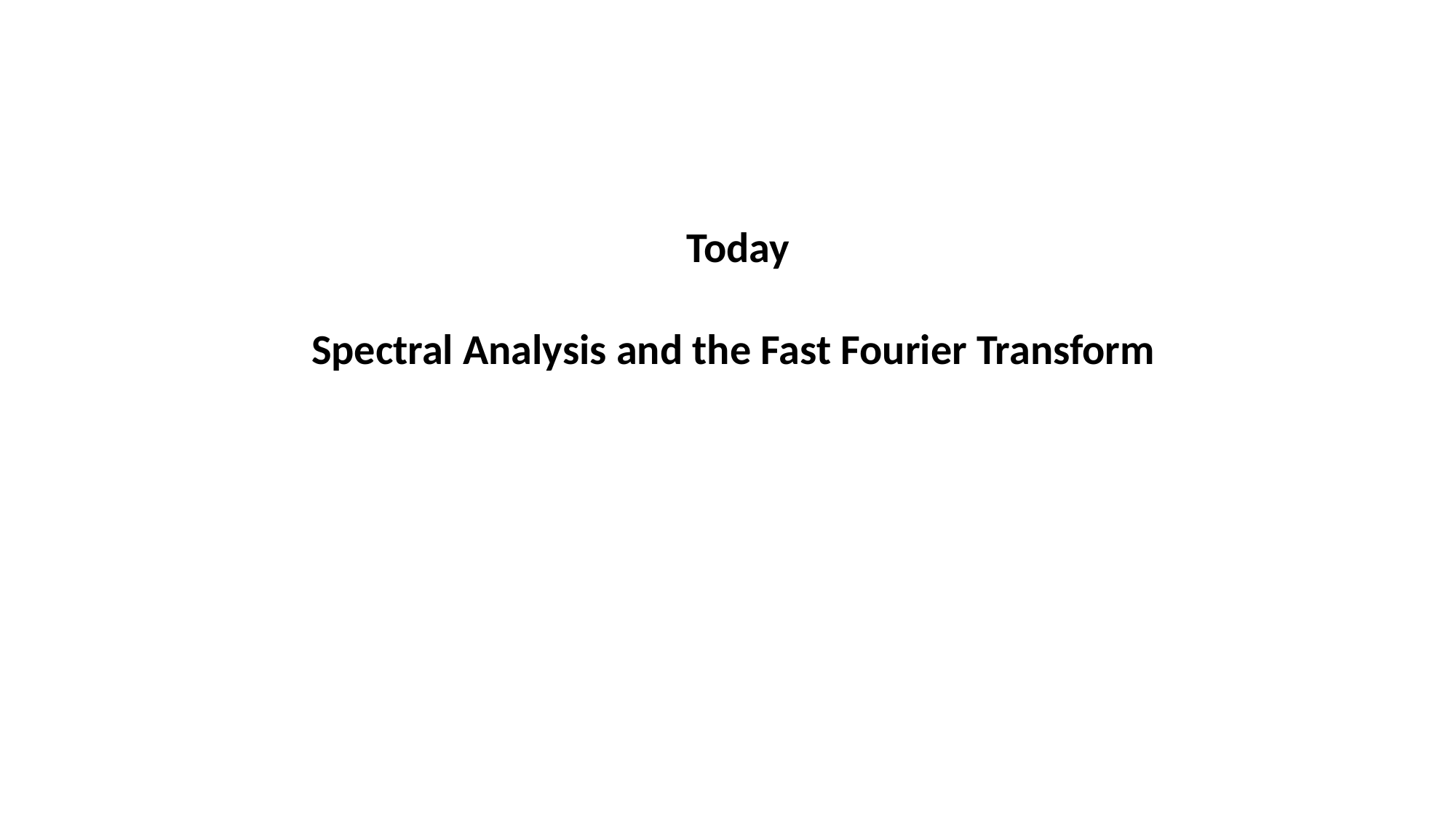

Today

Spectral Analysis and the Fast Fourier Transform